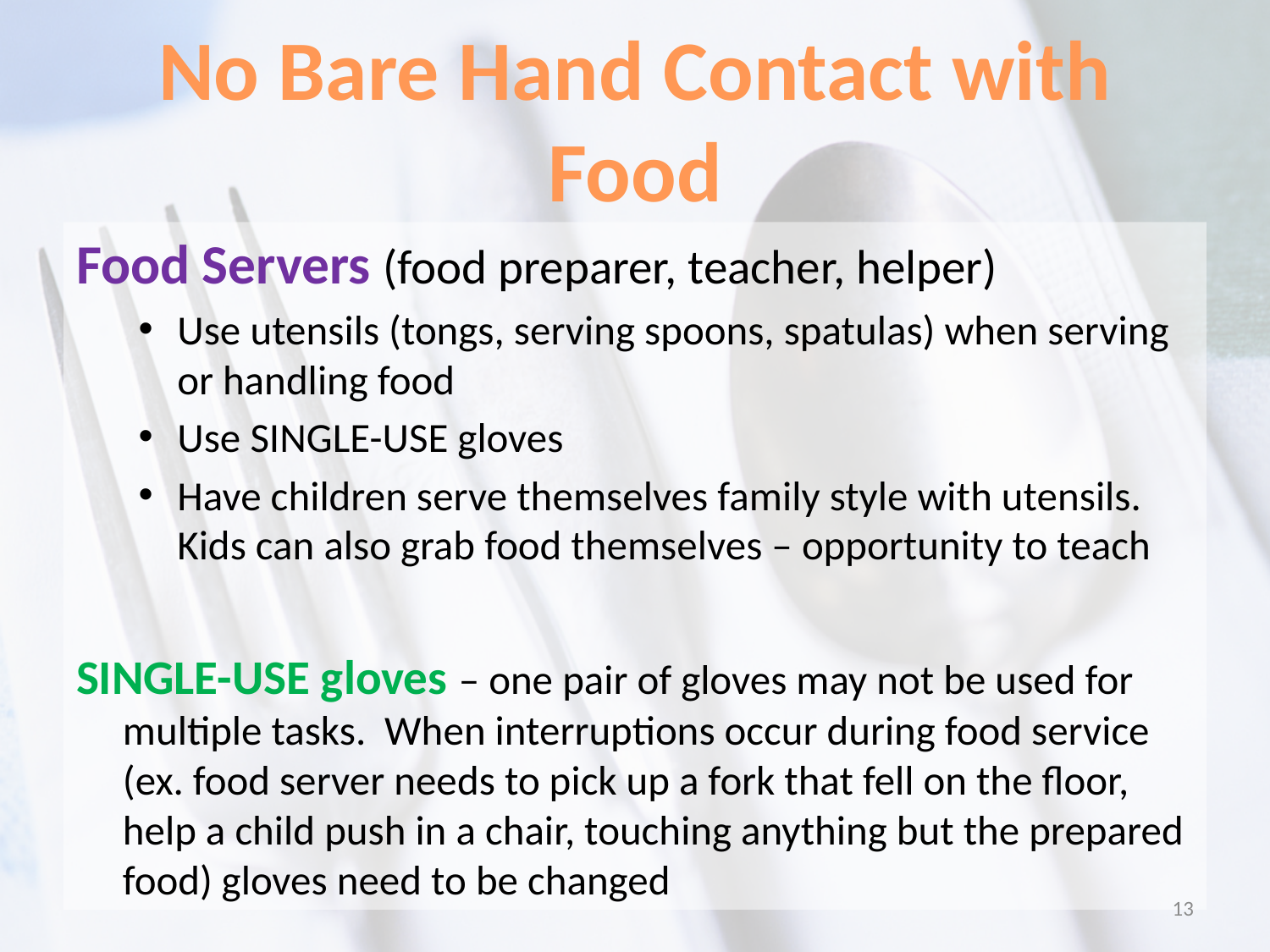

# No Bare Hand Contact with Food
Food Servers (food preparer, teacher, helper)
Use utensils (tongs, serving spoons, spatulas) when serving or handling food
Use SINGLE-USE gloves
Have children serve themselves family style with utensils.  Kids can also grab food themselves – opportunity to teach

SINGLE-USE gloves – one pair of gloves may not be used for multiple tasks.  When interruptions occur during food service (ex. food server needs to pick up a fork that fell on the floor, help a child push in a chair, touching anything but the prepared food) gloves need to be changed

13